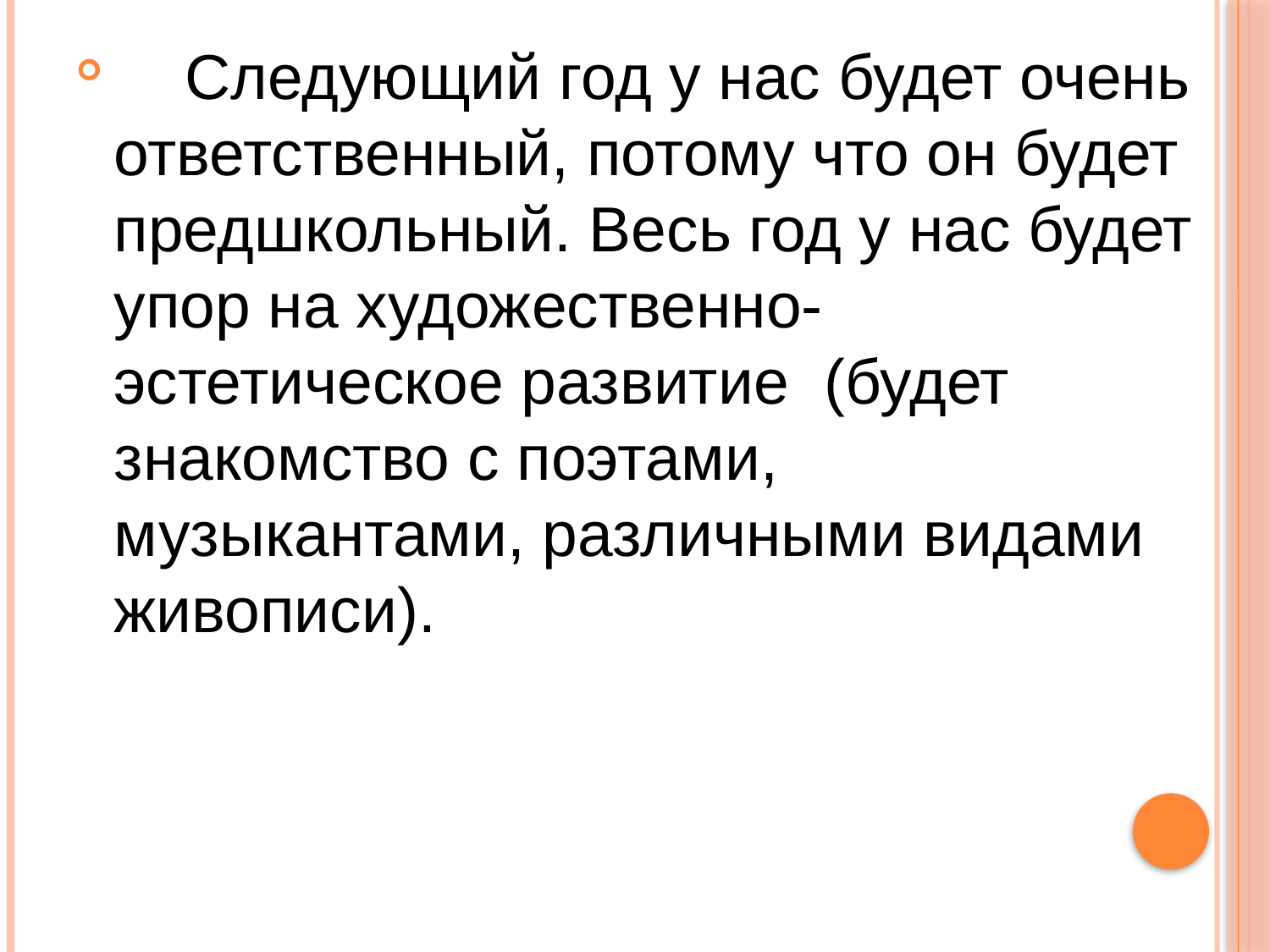

Следующий год у нас будет очень ответственный, потому что он будет предшкольный. Весь год у нас будет упор на художественно-эстетическое развитие  (будет знакомство с поэтами, музыкантами, различными видами живописи).